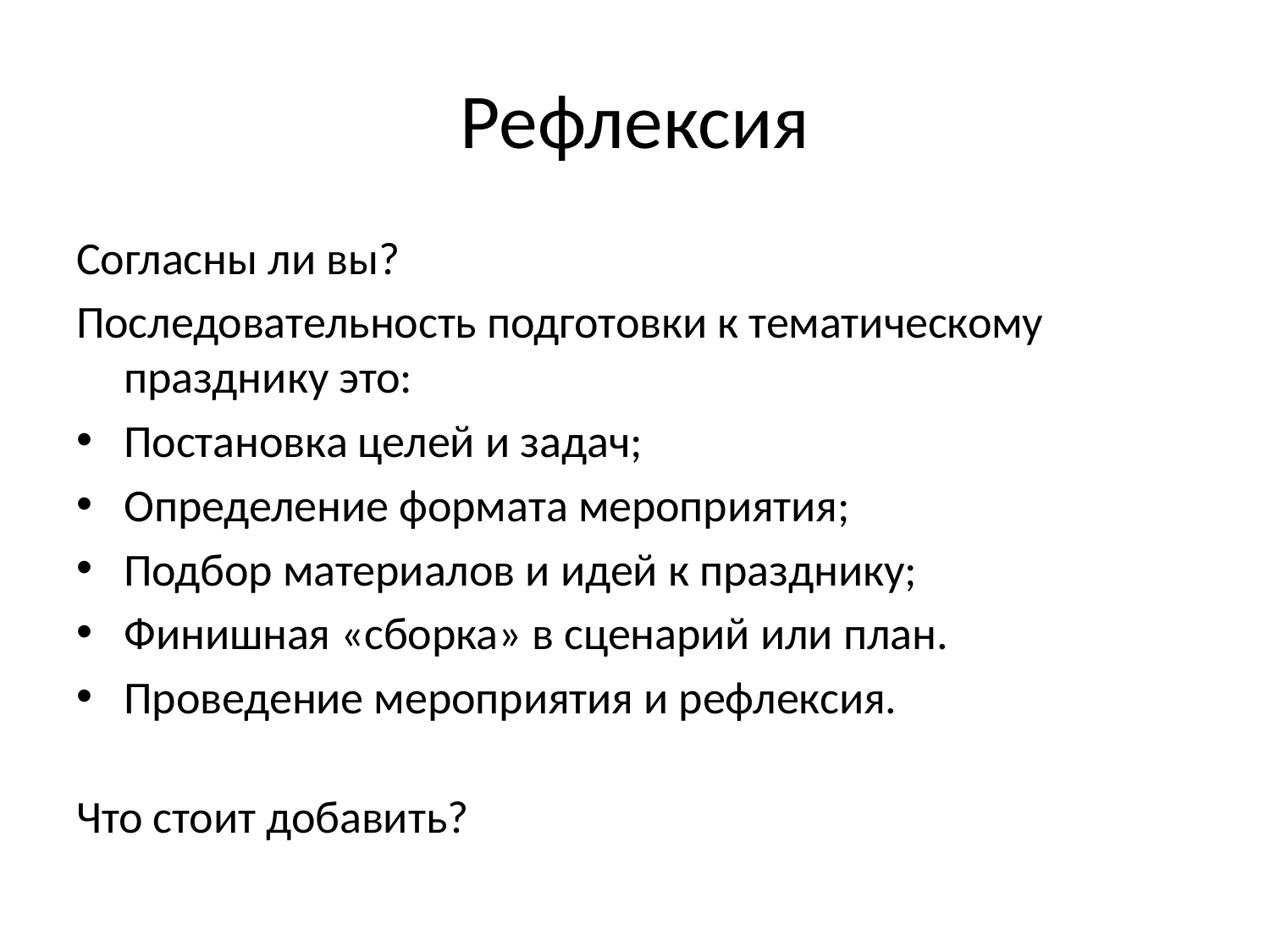

# Рефлексия
Согласны ли вы?
Последовательность подготовки к тематическому празднику это:
Постановка целей и задач;
Определение формата мероприятия;
Подбор материалов и идей к празднику;
Финишная «сборка» в сценарий или план.
Проведение мероприятия и рефлексия.
Что стоит добавить?